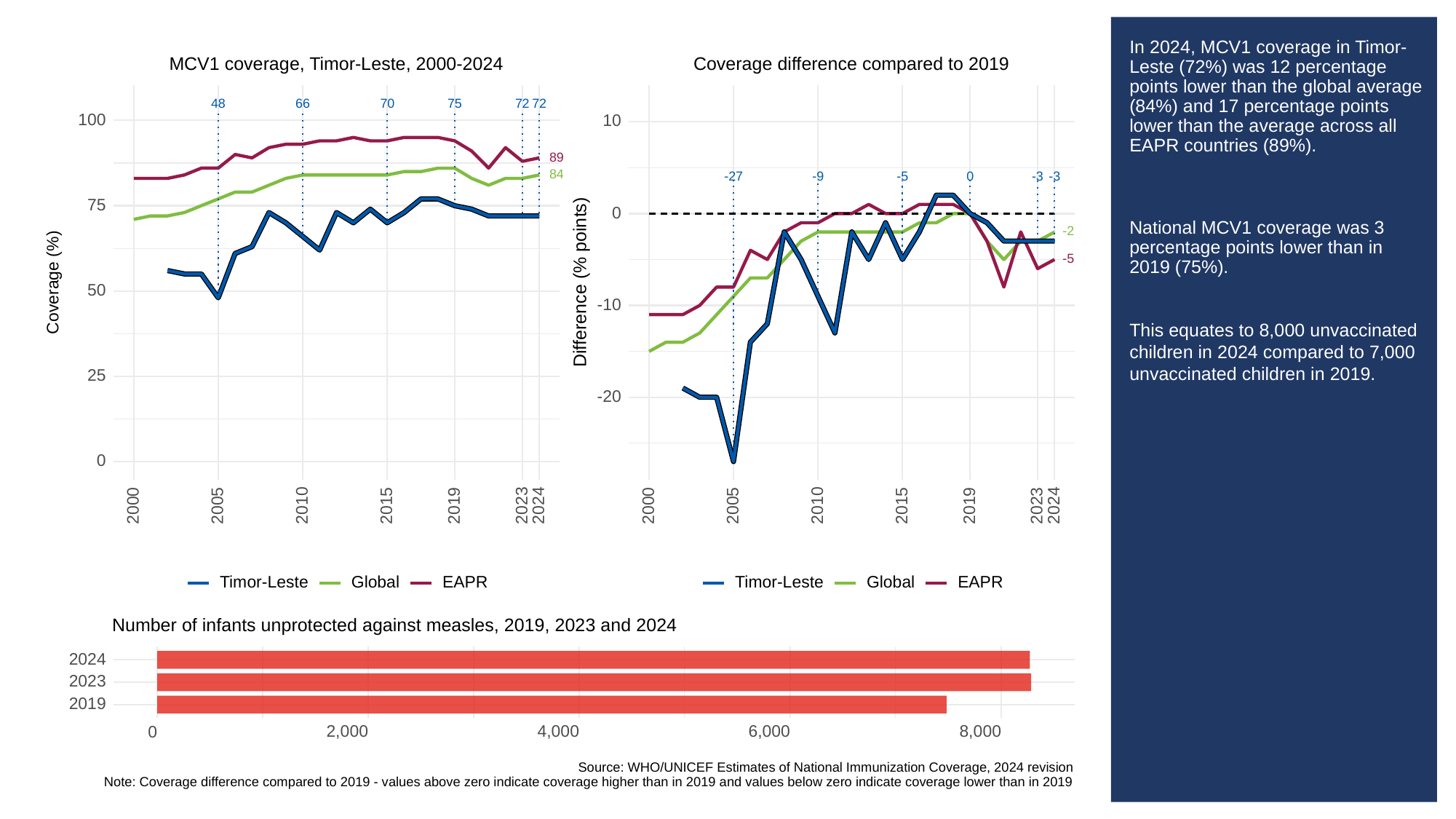

# In 2024, MCV1 coverage in Timor-Leste (72%) was 12 percentage points lower than the global average (84%) and 17 percentage points lower than the average across all EAPR countries (89%).

National MCV1 coverage was 3 percentage points lower than in 2019 (75%).

This equates to 8,000 unvaccinated children in 2024 compared to 7,000 unvaccinated children in 2019.

MCV1 coverage, Timor-Leste, 2000-2024
Coverage difference compared to 2019

48
66
70
75
72
72

100
10

89

84
-3
-3
-9
0
-27
-5

75

0

-2

-5

Difference (% points)
Coverage (%)
50

-10

25

-20

0

2023
2023
2000
2005
2010
2015
2019
2024
2000
2005
2010
2015
2019
2024
Global
Global
Timor-Leste
Timor-Leste
EAPR
EAPR

Number of infants unprotected against measles, 2019, 2023 and 2024

2024

2023

2019

2,000
4,000
6,000
8,000
0
Source: WHO/UNICEF Estimates of National Immunization Coverage, 2024 revision
Note: Coverage difference compared to 2019 - values above zero indicate coverage higher than in 2019 and values below zero indicate coverage lower than in 2019